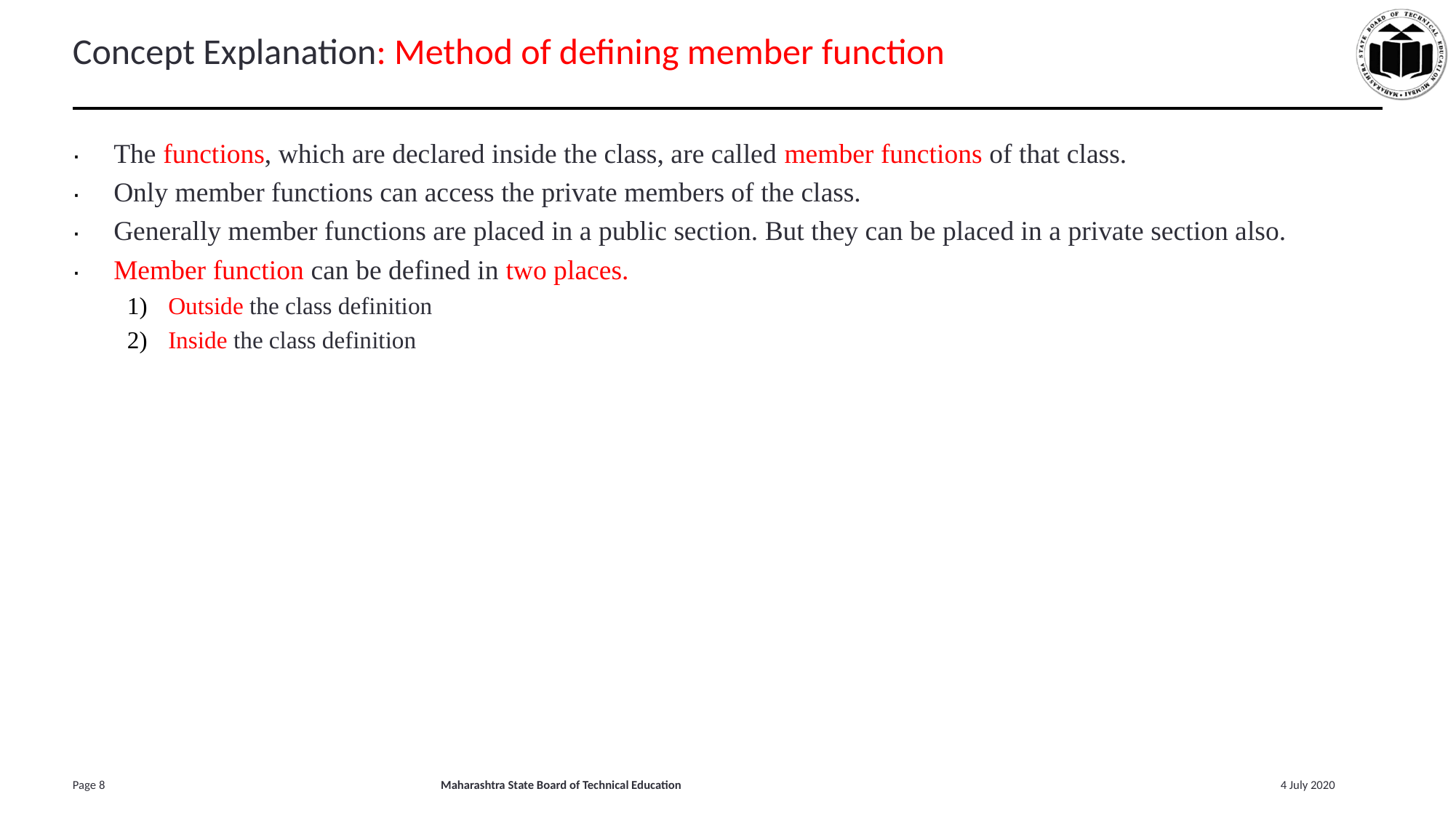

# Concept Explanation: Method of defining member function
The functions, which are declared inside the class, are called member functions of that class.
Only member functions can access the private members of the class.
Generally member functions are placed in a public section. But they can be placed in a private section also.
Member function can be defined in two places.
Outside the class definition
Inside the class definition

8